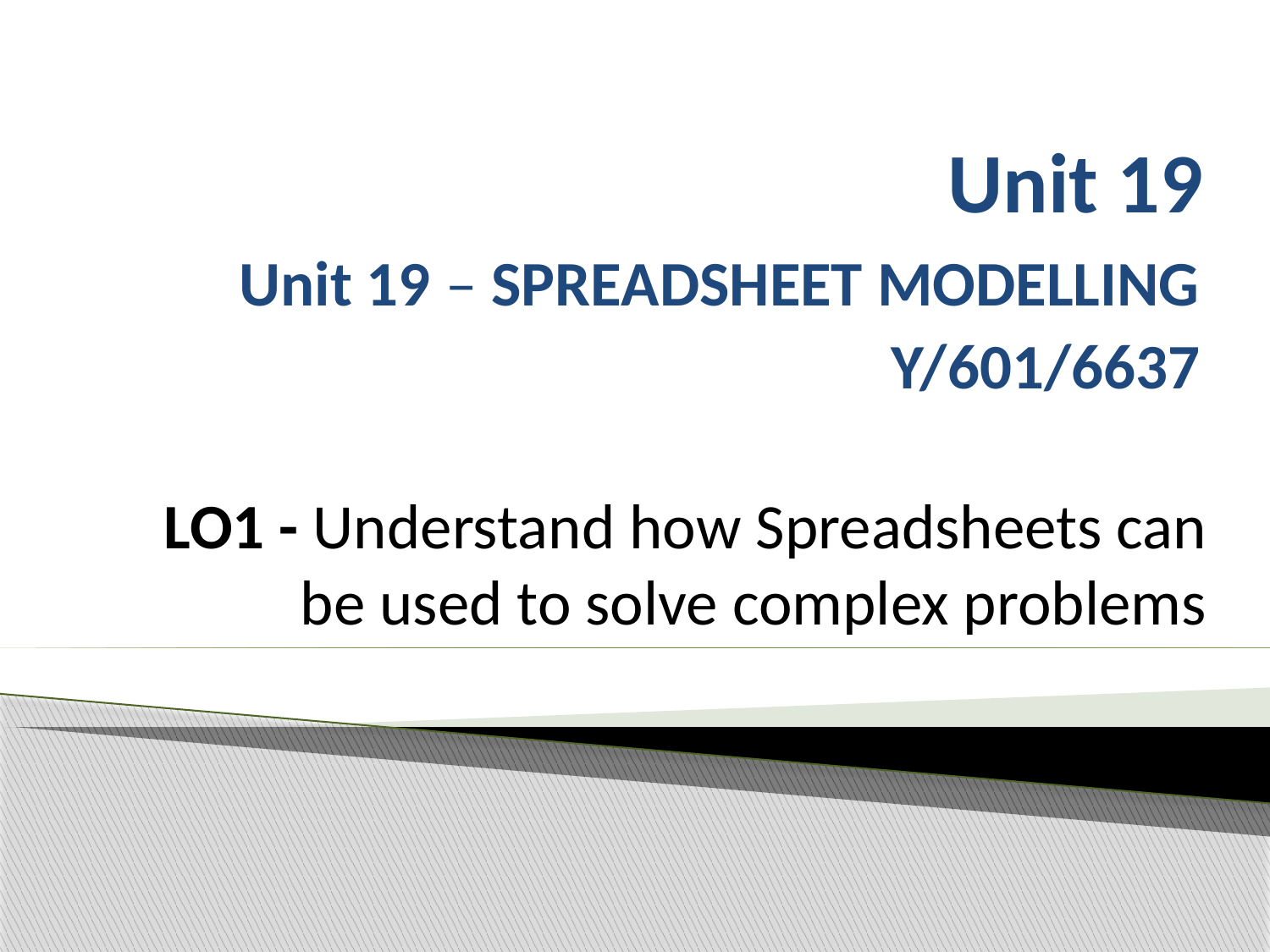

# Unit 19
Unit 19 – SPREADSHEET MODELLING
 Y/601/6637
LO1 - Understand how Spreadsheets can
be used to solve complex problems